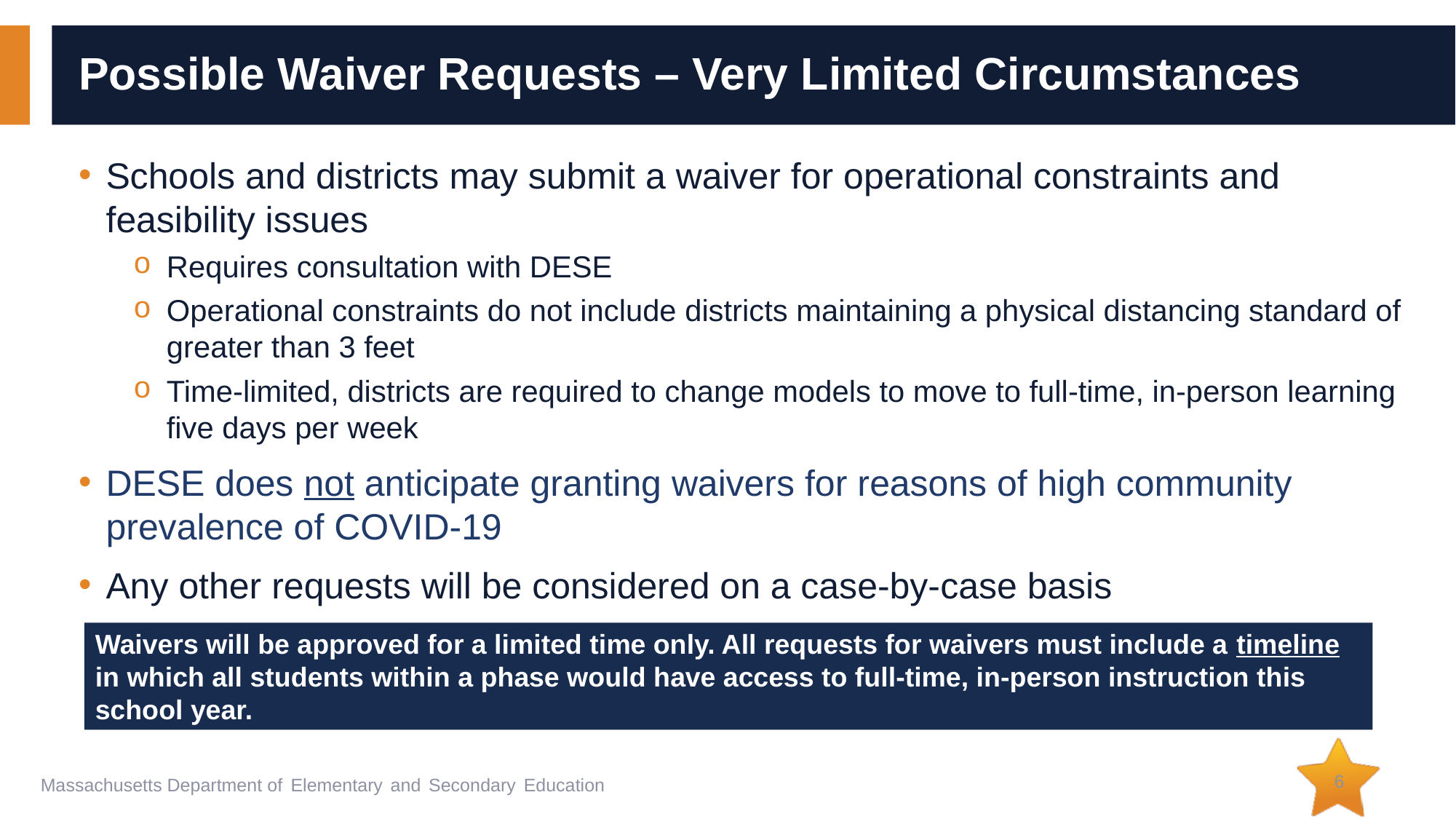

# Possible Waiver Requests – Very Limited Circumstances
Schools and districts may submit a waiver for operational constraints and feasibility issues
Requires consultation with DESE
Operational constraints do not include districts maintaining a physical distancing standard of greater than 3 feet
Time-limited, districts are required to change models to move to full-time, in-person learning five days per week
DESE does not anticipate granting waivers for reasons of high community prevalence of COVID-19
Any other requests will be considered on a case-by-case basis
Waivers will be approved for a limited time only. All requests for waivers must include a timeline in which all students within a phase would have access to full-time, in-person instruction this school year.
6